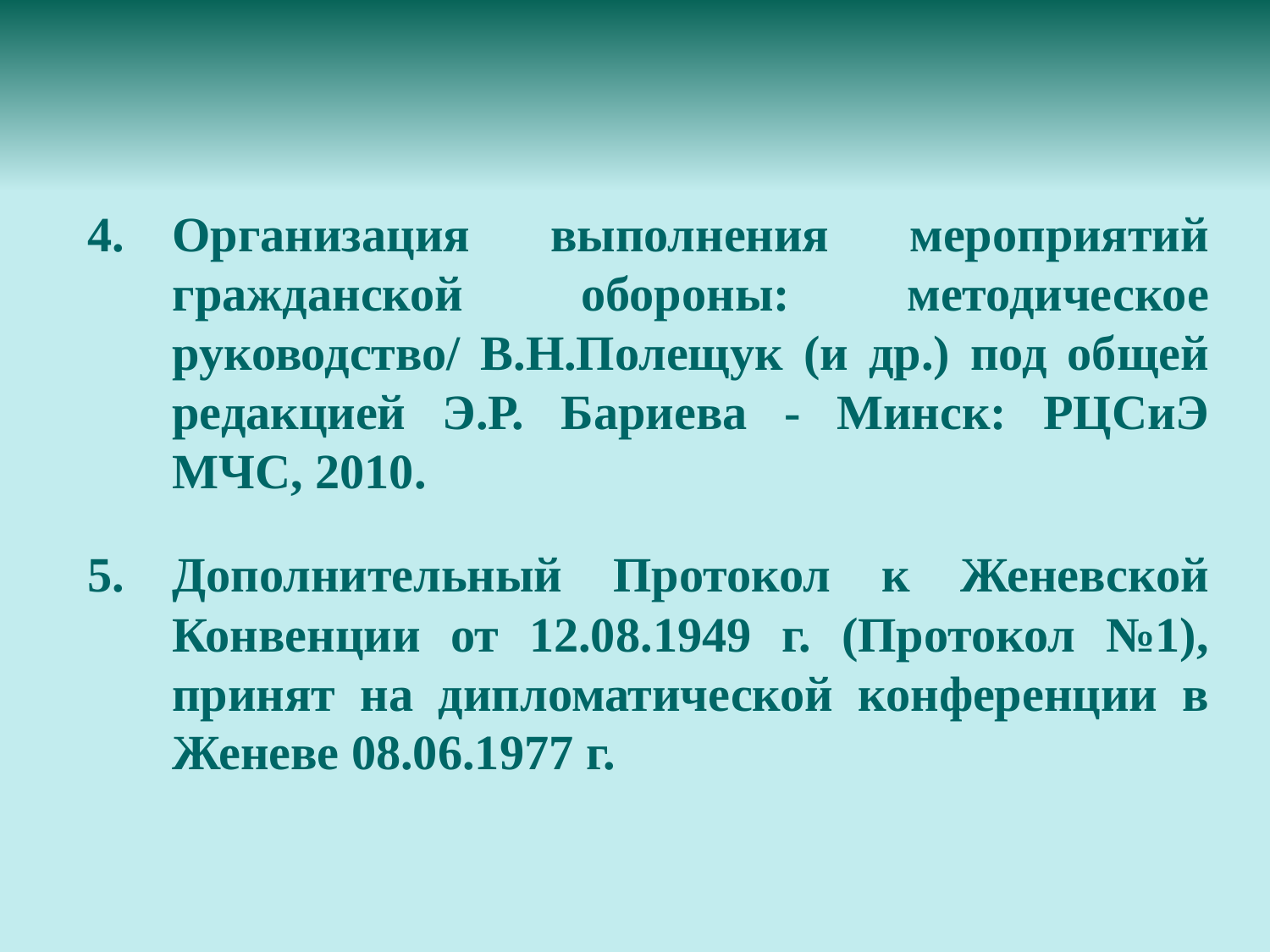

Организация выполнения мероприятий гражданской обороны: методическое руководство/ В.Н.Полещук (и др.) под общей редакцией Э.Р. Бариева - Минск: РЦСиЭ МЧС, 2010.

Дополнительный Протокол к Женевской Конвенции от 12.08.1949 г. (Протокол №1), принят на дипломатической конференции в Женеве 08.06.1977 г.